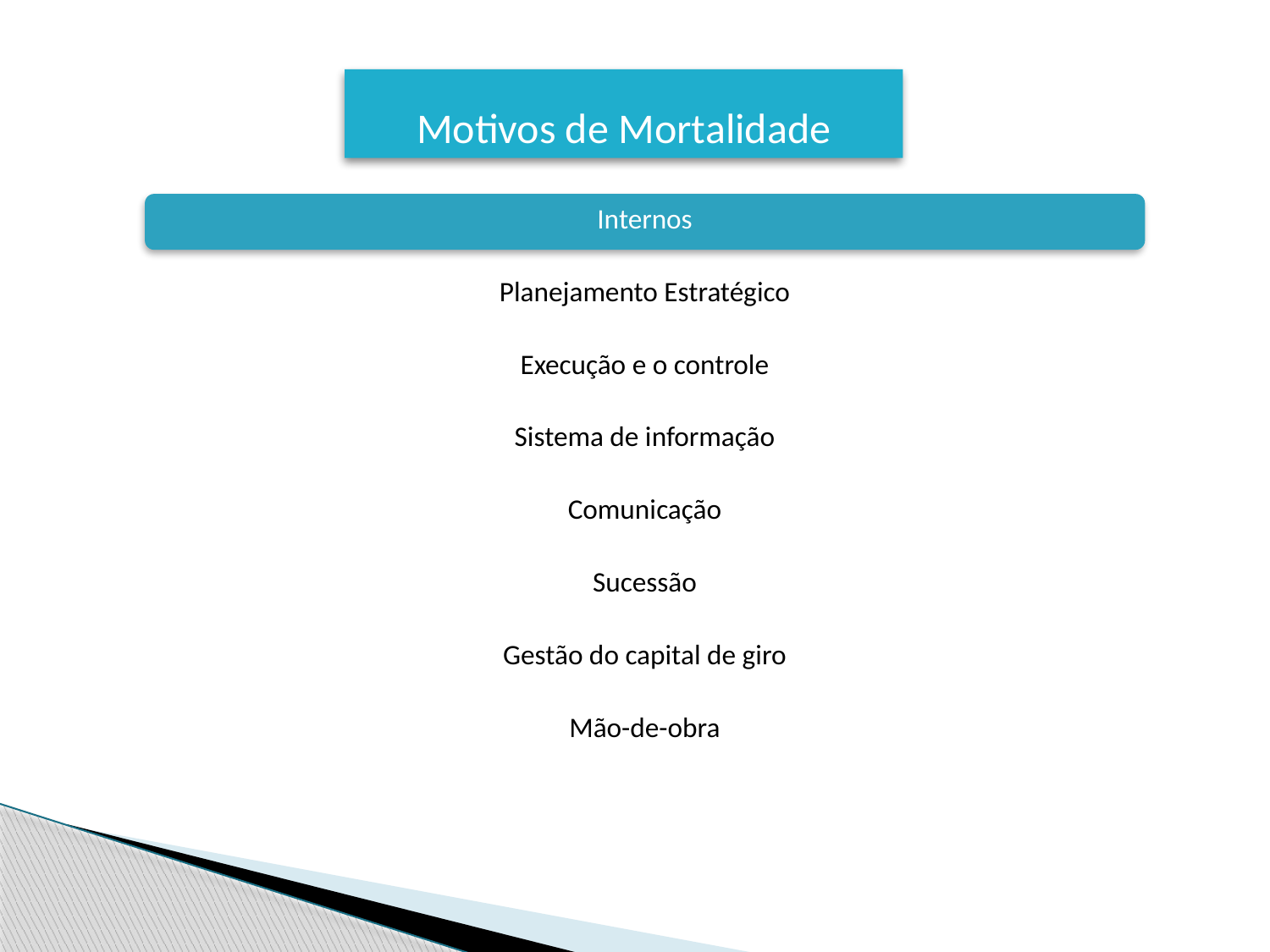

Motivos de Mortalidade
Internos
Planejamento Estratégico
Execução e o controle
Sucessão
Gestão do capital de giro
Mão-de-obra
Sistema de informação
Comunicação